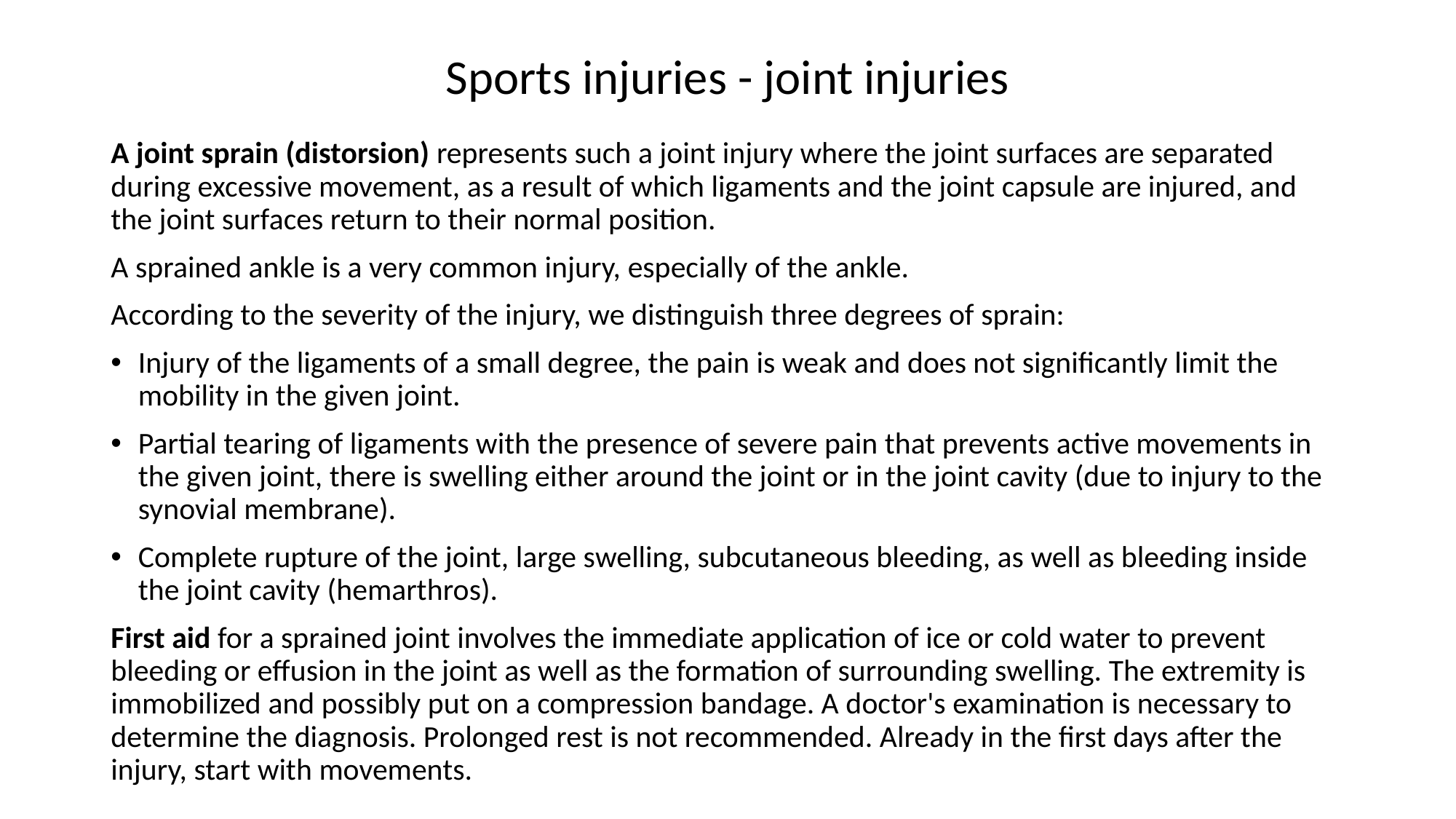

# Sports injuries - joint injuries
A joint sprain (distorsion) represents such a joint injury where the joint surfaces are separated during excessive movement, as a result of which ligaments and the joint capsule are injured, and the joint surfaces return to their normal position.
A sprained ankle is a very common injury, especially of the ankle.
According to the severity of the injury, we distinguish three degrees of sprain:
Injury of the ligaments of a small degree, the pain is weak and does not significantly limit the mobility in the given joint.
Partial tearing of ligaments with the presence of severe pain that prevents active movements in the given joint, there is swelling either around the joint or in the joint cavity (due to injury to the synovial membrane).
Complete rupture of the joint, large swelling, subcutaneous bleeding, as well as bleeding inside the joint cavity (hemarthros).
First aid for a sprained joint involves the immediate application of ice or cold water to prevent bleeding or effusion in the joint as well as the formation of surrounding swelling. The extremity is immobilized and possibly put on a compression bandage. A doctor's examination is necessary to determine the diagnosis. Prolonged rest is not recommended. Already in the first days after the injury, start with movements.